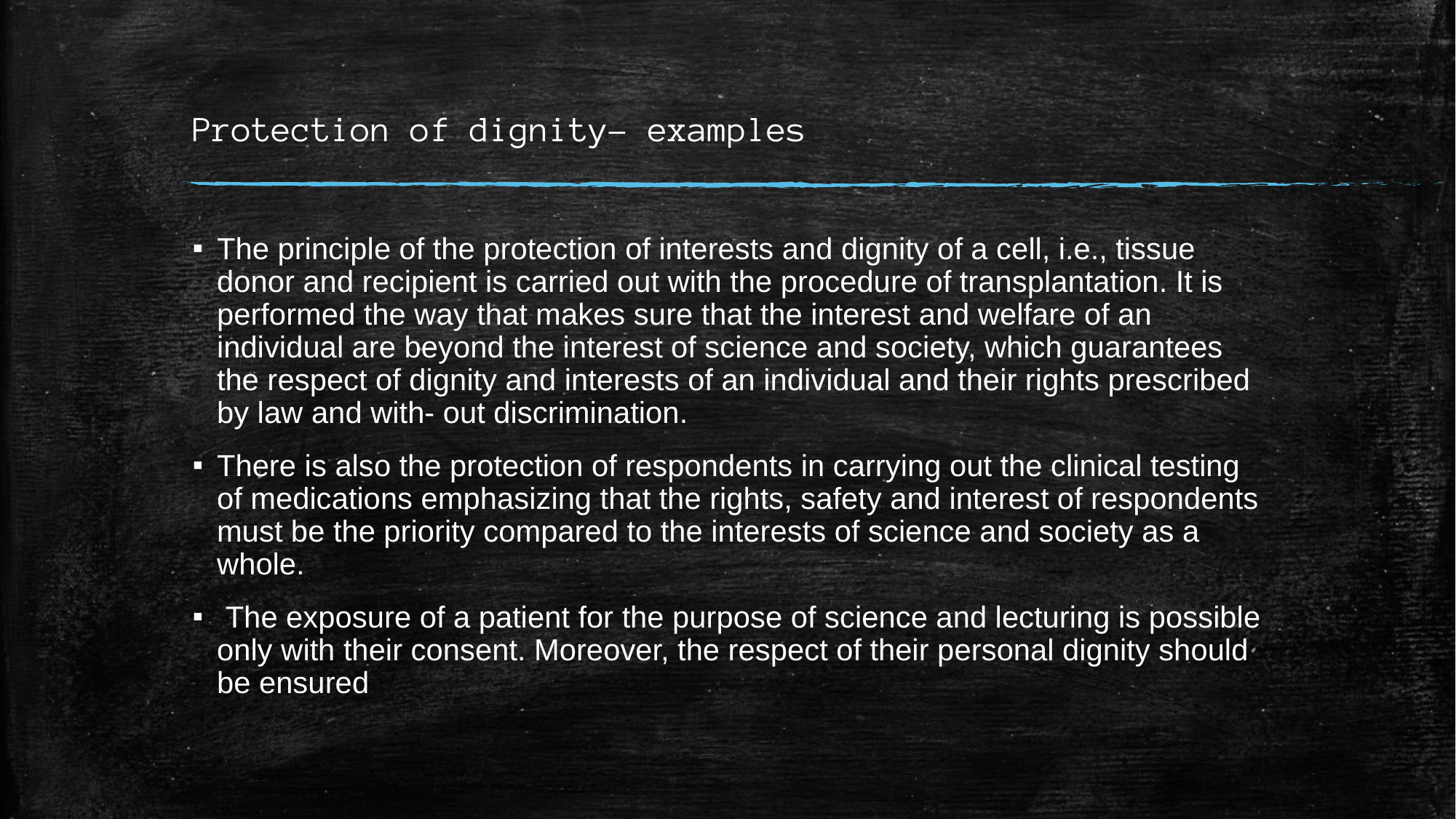

# Protection of dignity- examples
The principle of the protection of interests and dignity of a cell, i.e., tissue donor and recipient is carried out with the procedure of transplantation. It is performed the way that makes sure that the interest and welfare of an individual are beyond the interest of science and society, which guarantees the respect of dignity and interests of an individual and their rights prescribed by law and with- out discrimination.
There is also the protection of respondents in carrying out the clinical testing of medications emphasizing that the rights, safety and interest of respondents must be the priority compared to the interests of science and society as a whole.
 The exposure of a patient for the purpose of science and lecturing is possible only with their consent. Moreover, the respect of their personal dignity should be ensured